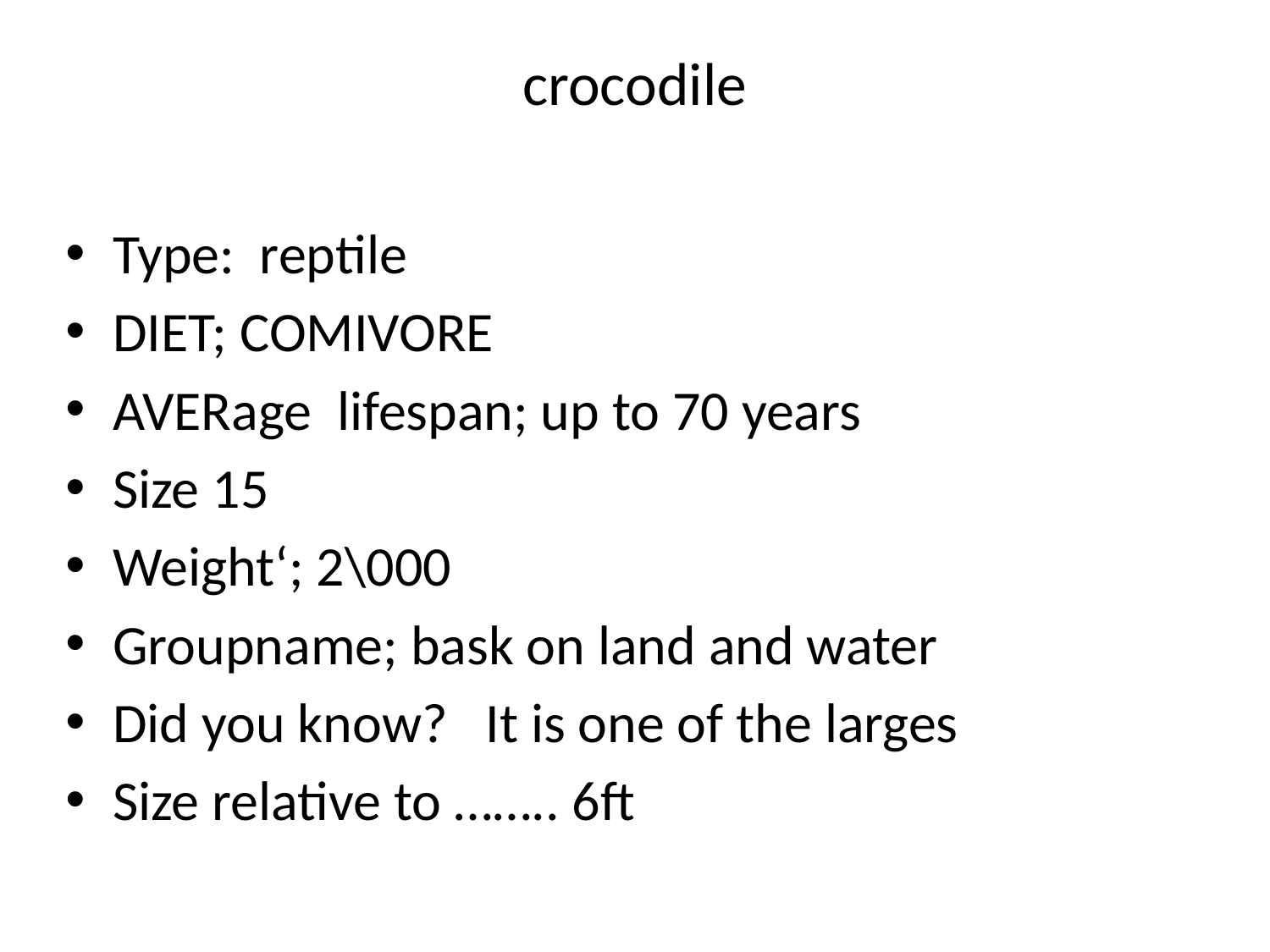

# crocodile
Type:  reptile
DIET; COMIVORE
AVERage  lifespan; up to 70 years
Size 15
Weight‘; 2\000
Groupname; bask on land and water
Did you know?   It is one of the larges
Size relative to …….. 6ft